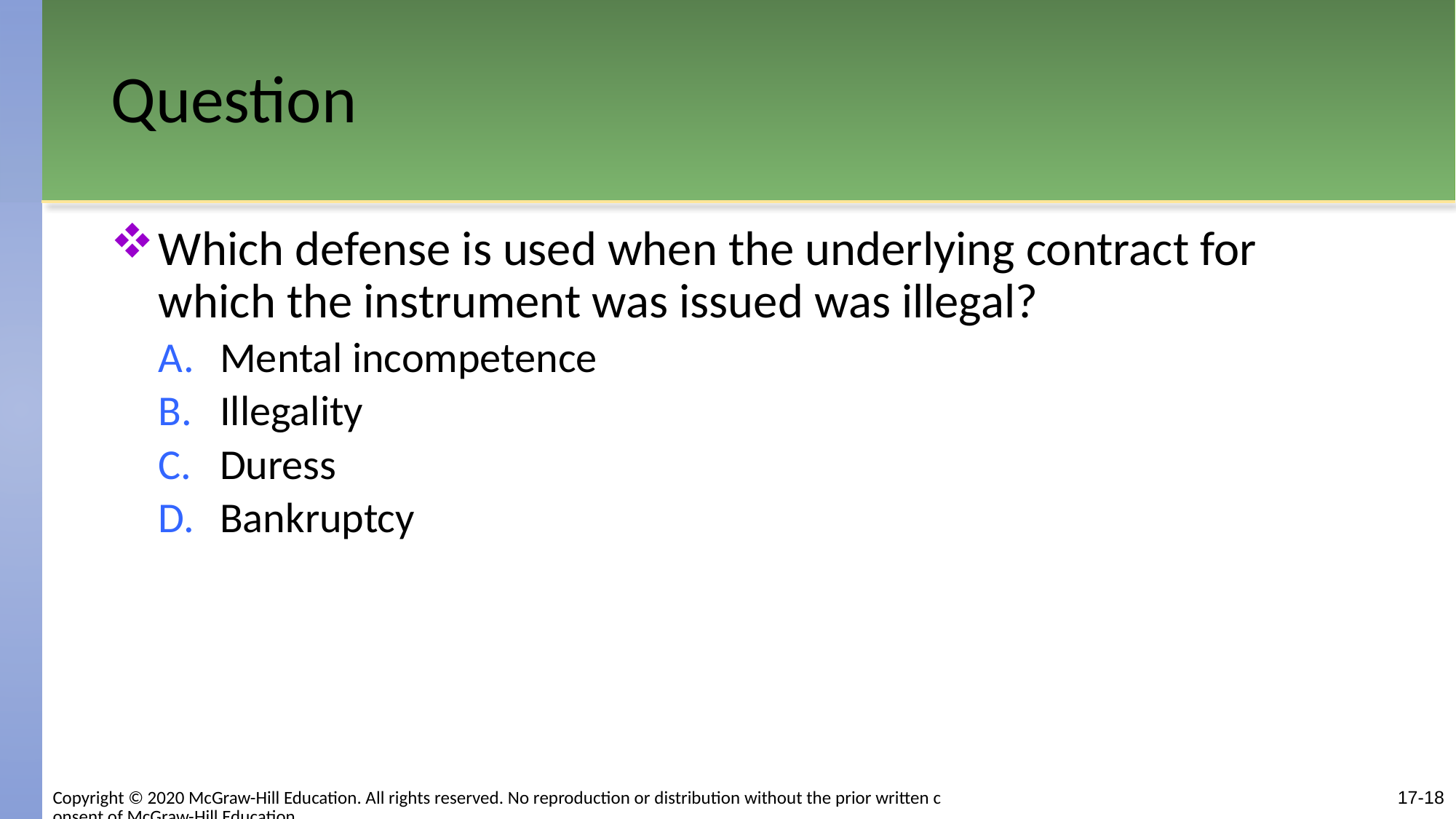

# Question
Which defense is used when the underlying contract for which the instrument was issued was illegal?
Mental incompetence
Illegality
Duress
Bankruptcy

17-18
Copyright © 2020 McGraw-Hill Education. All rights reserved. No reproduction or distribution without the prior written consent of McGraw-Hill Education.